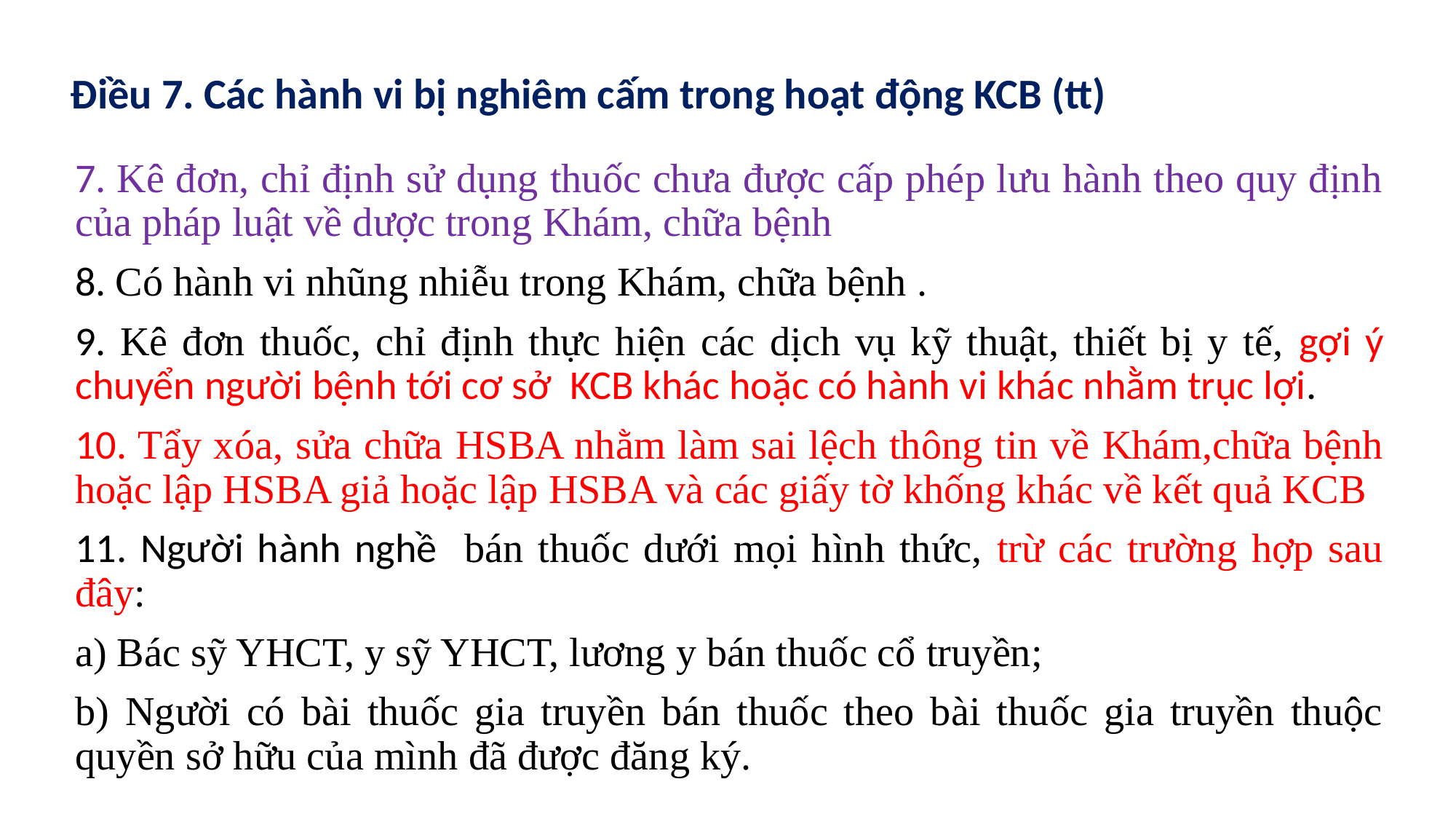

# Điều 7. Các hành vi bị nghiêm cấm trong hoạt động KCB (tt)
7. Kê đơn, chỉ định sử dụng thuốc chưa được cấp phép lưu hành theo quy định của pháp luật về dược trong Khám, chữa bệnh
8. Có hành vi nhũng nhiễu trong Khám, chữa bệnh .
9. Kê đơn thuốc, chỉ định thực hiện các dịch vụ kỹ thuật, thiết bị y tế, gợi ý chuyển người bệnh tới cơ sở  KCB khác hoặc có hành vi khác nhằm trục lợi.
10. Tẩy xóa, sửa chữa HSBA nhằm làm sai lệch thông tin về Khám,chữa bệnh hoặc lập HSBA giả hoặc lập HSBA và các giấy tờ khống khác về kết quả KCB
11. Người hành nghề  bán thuốc dưới mọi hình thức, trừ các trường hợp sau đây:
a) Bác sỹ YHCT, y sỹ YHCT, lương y bán thuốc cổ truyền;
b) Người có bài thuốc gia truyền bán thuốc theo bài thuốc gia truyền thuộc quyền sở hữu của mình đã được đăng ký.